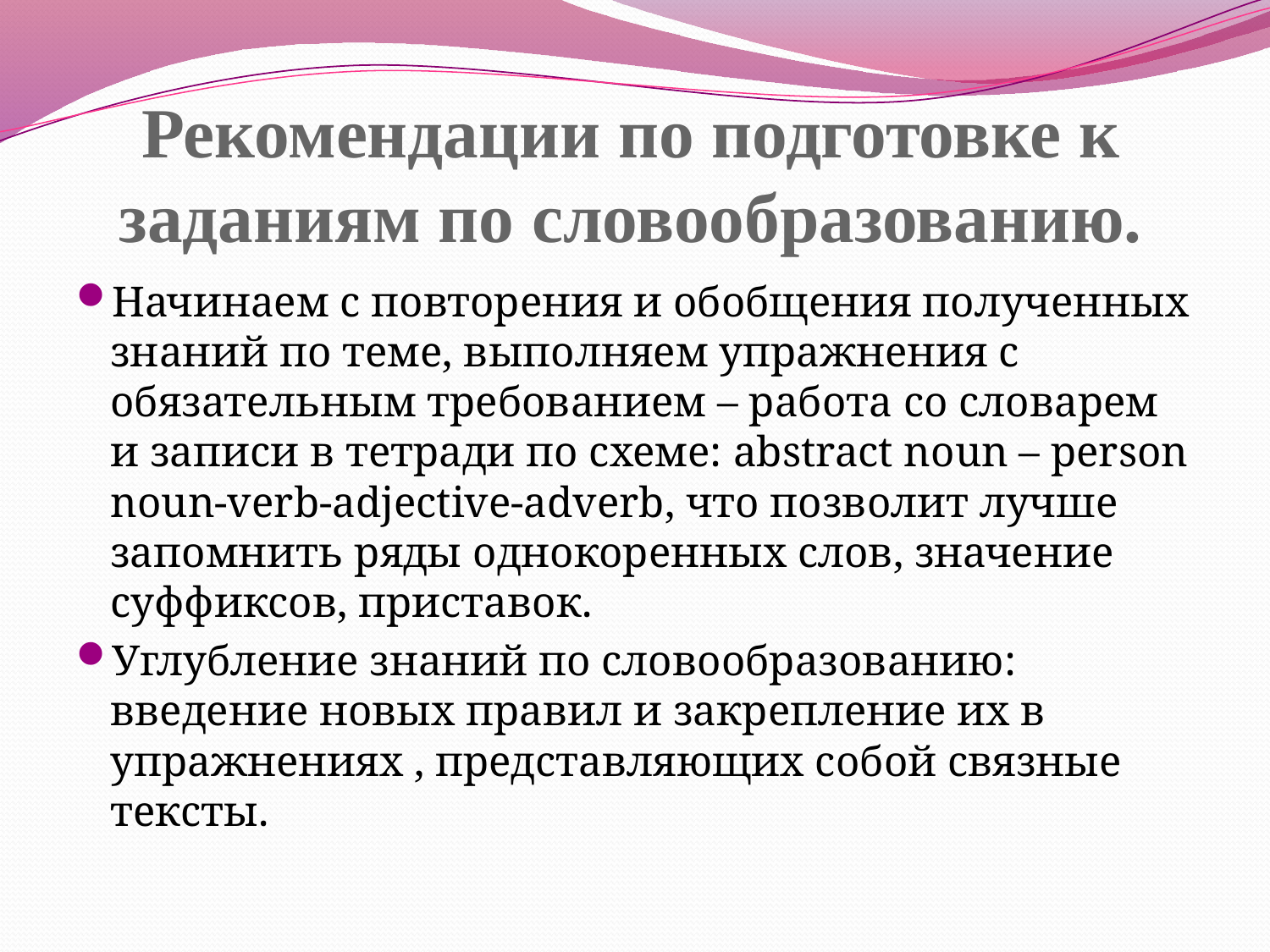

# Рекомендации по подготовке к заданиям по словообразованию.
Начинаем с повторения и обобщения полученных знаний по теме, выполняем упражнения с обязательным требованием – работа со словарем и записи в тетради по схеме: abstract noun – person noun-verb-adjective-adverb, что позволит лучше запомнить ряды однокоренных слов, значение суффиксов, приставок.
Углубление знаний по словообразованию: введение новых правил и закрепление их в упражнениях , представляющих собой связные тексты.